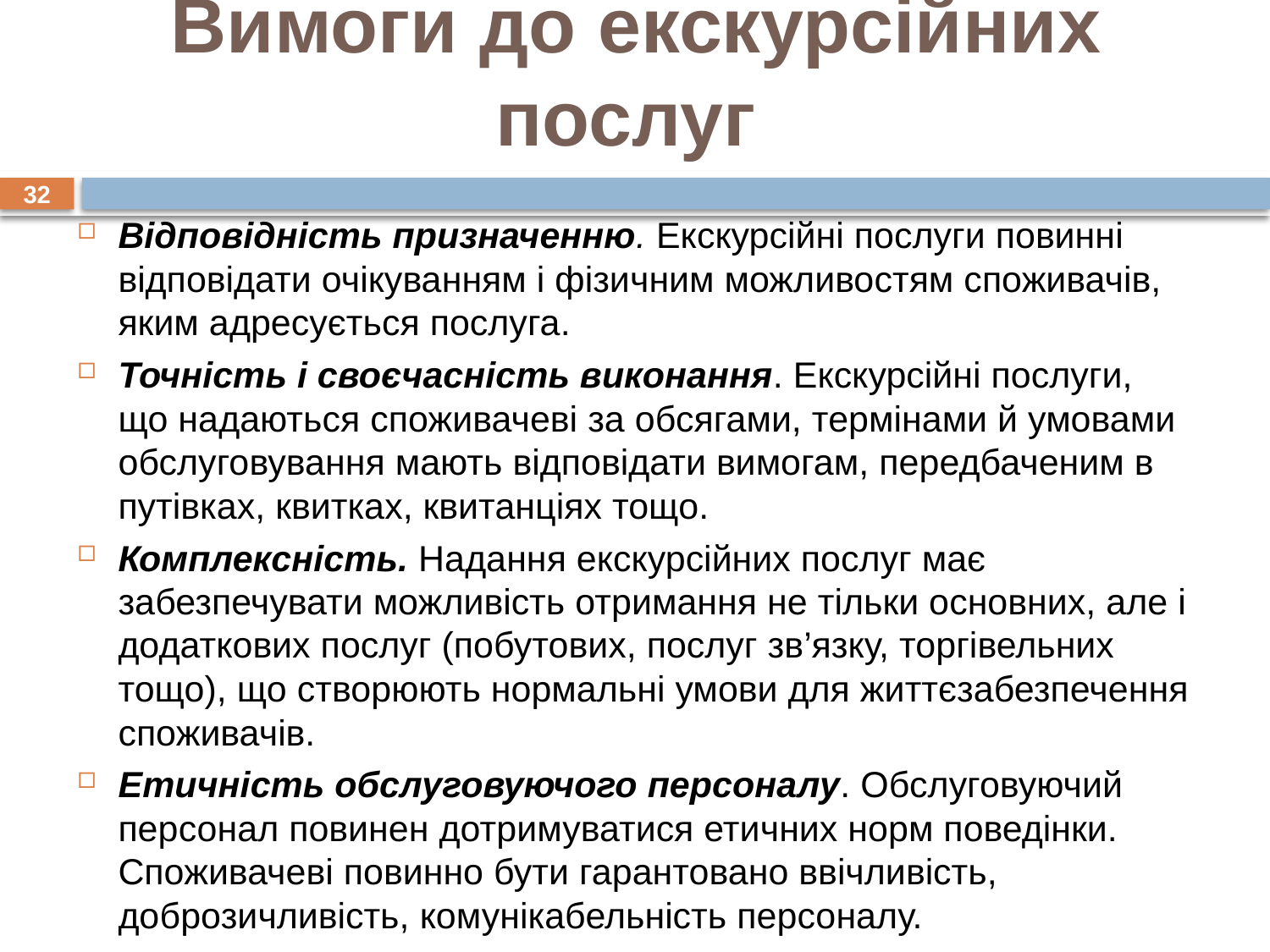

# Вимоги до екскурсійних послуг
32
Відповідність призначенню. Екскурсійні послуги повинні відповідати очікуванням і фізичним можливостям споживачів, яким адресується послуга.
Точність і своєчасність виконання. Екскурсійні послуги, що надаються споживачеві за обсягами, термінами й умовами обслуговування мають відповідати вимогам, передбаченим в путівках, квитках, квитанціях тощо.
Комплексність. Надання екскурсійних послуг має забезпечувати можливість отримання не тільки основних, але і додаткових послуг (побутових, послуг зв’язку, торгівельних тощо), що створюють нормальні умови для життєзабезпечення споживачів.
Етичність обслуговуючого персоналу. Обслуговуючий персонал повинен дотримуватися етичних норм поведінки. Споживачеві повинно бути гарантовано ввічливість, доброзичливість, комунікабельність персоналу.